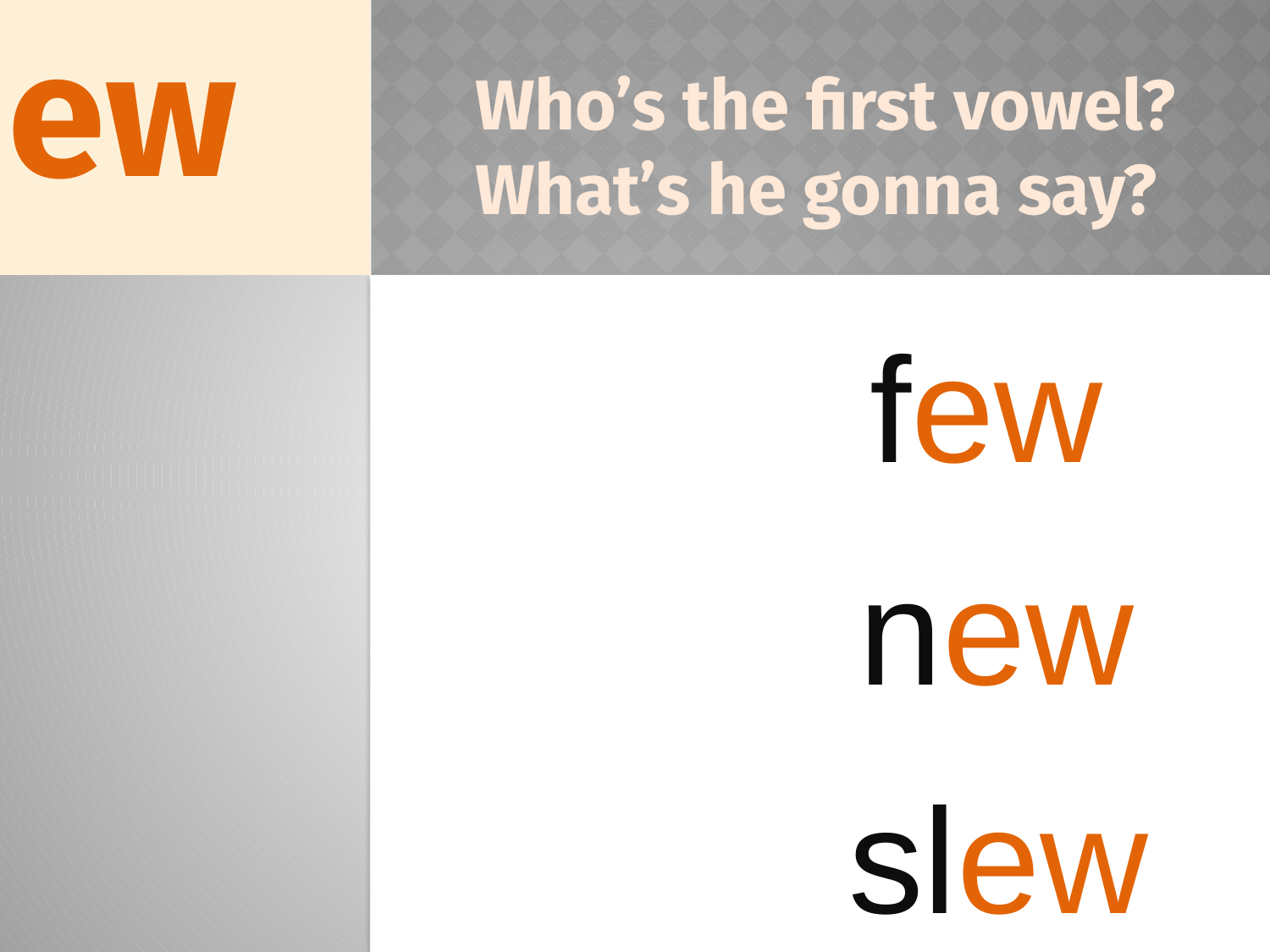

ew

Who’s the first vowel?
What’s he gonna say?

few
new
slew